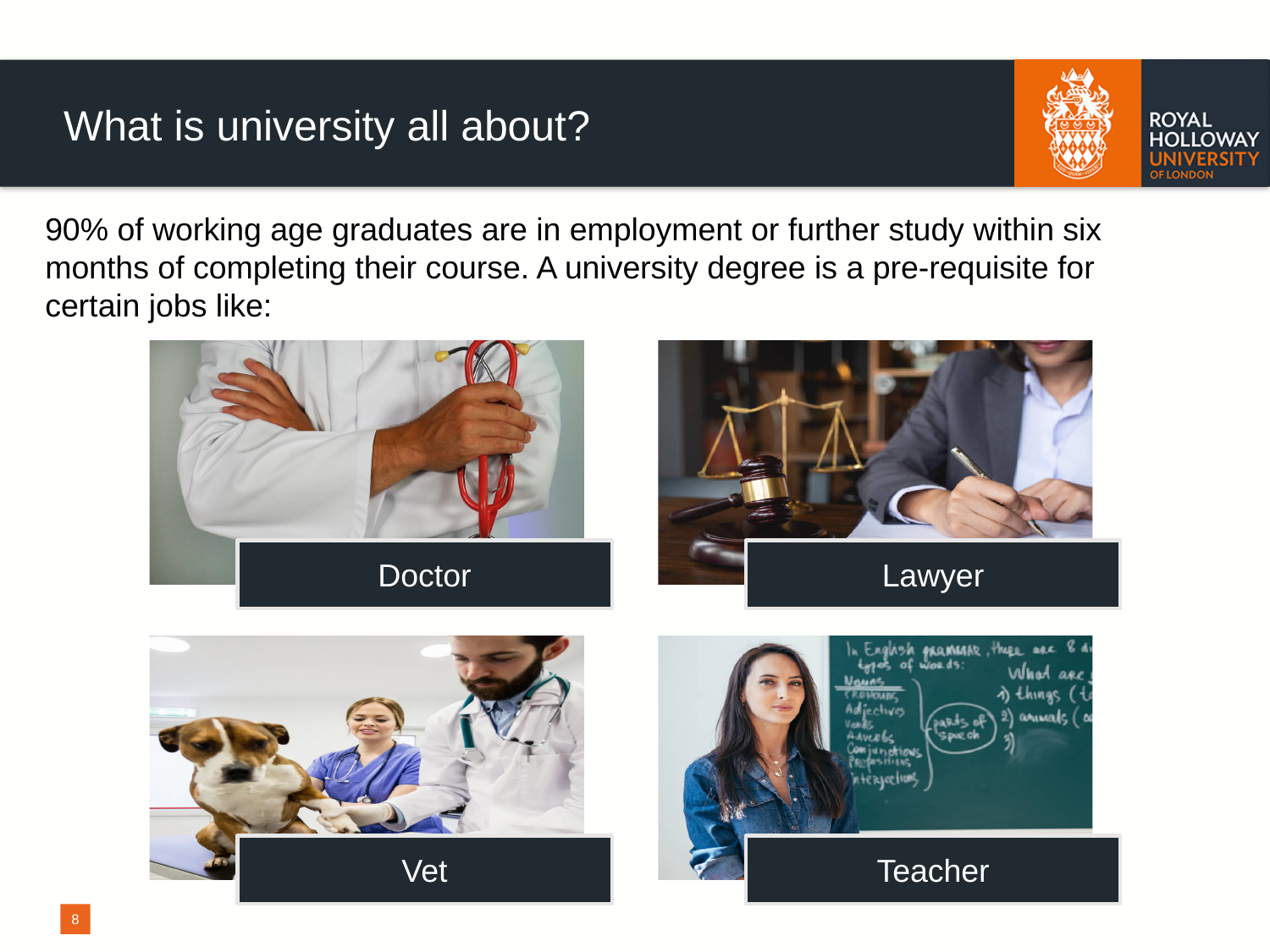

What is university all about?
# 90% of working age graduates are in employment or further study within six months of completing their course. A university degree is a pre-requisite for certain jobs like:
Doctor
Lawyer
Vet
Teacher
8